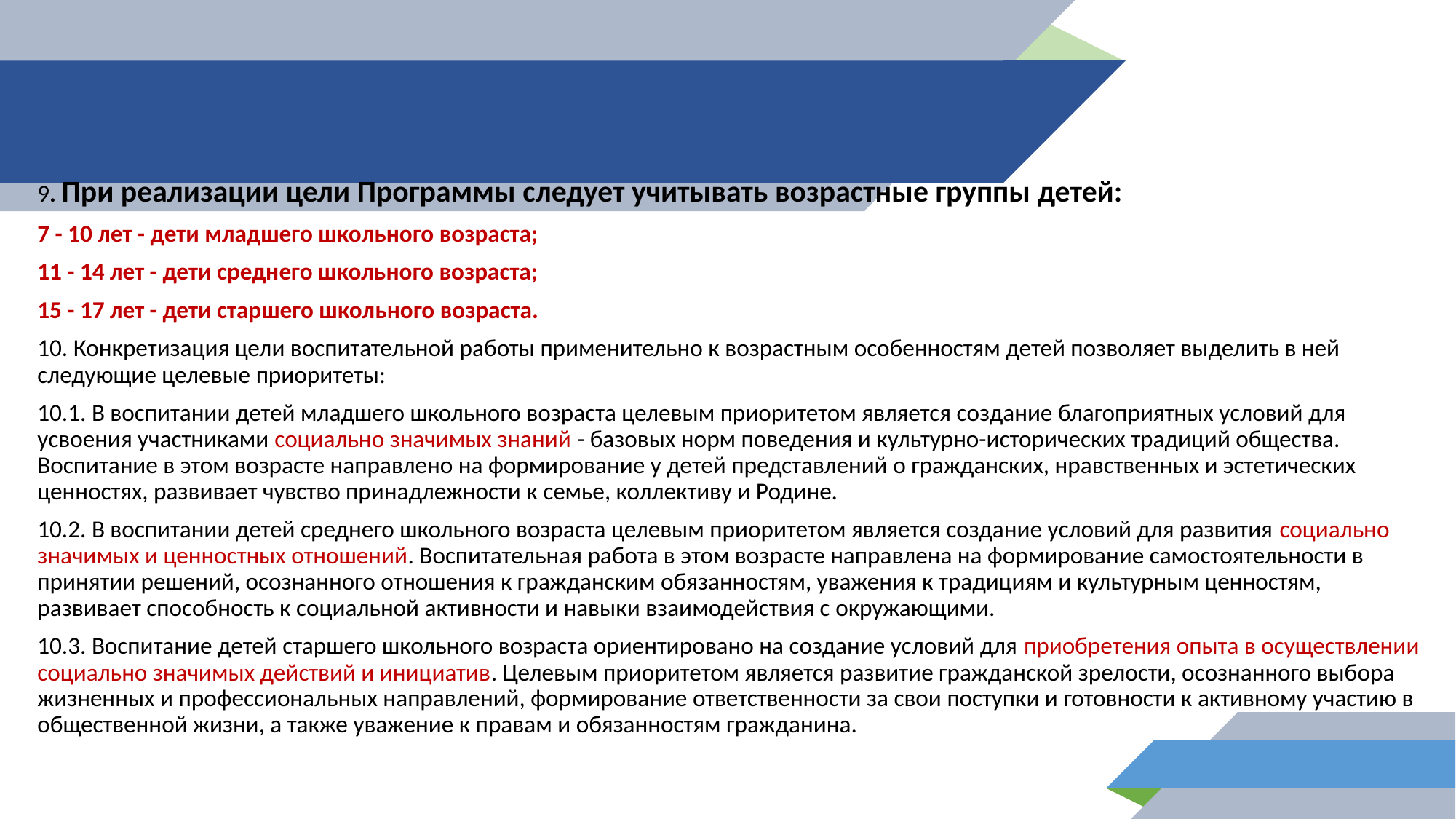

#
9. При реализации цели Программы следует учитывать возрастные группы детей:
7 - 10 лет - дети младшего школьного возраста;
11 - 14 лет - дети среднего школьного возраста;
15 - 17 лет - дети старшего школьного возраста.
10. Конкретизация цели воспитательной работы применительно к возрастным особенностям детей позволяет выделить в ней следующие целевые приоритеты:
10.1. В воспитании детей младшего школьного возраста целевым приоритетом является создание благоприятных условий для усвоения участниками социально значимых знаний - базовых норм поведения и культурно-исторических традиций общества. Воспитание в этом возрасте направлено на формирование у детей представлений о гражданских, нравственных и эстетических ценностях, развивает чувство принадлежности к семье, коллективу и Родине.
10.2. В воспитании детей среднего школьного возраста целевым приоритетом является создание условий для развития социально значимых и ценностных отношений. Воспитательная работа в этом возрасте направлена на формирование самостоятельности в принятии решений, осознанного отношения к гражданским обязанностям, уважения к традициям и культурным ценностям, развивает способность к социальной активности и навыки взаимодействия с окружающими.
10.3. Воспитание детей старшего школьного возраста ориентировано на создание условий для приобретения опыта в осуществлении социально значимых действий и инициатив. Целевым приоритетом является развитие гражданской зрелости, осознанного выбора жизненных и профессиональных направлений, формирование ответственности за свои поступки и готовности к активному участию в общественной жизни, а также уважение к правам и обязанностям гражданина.